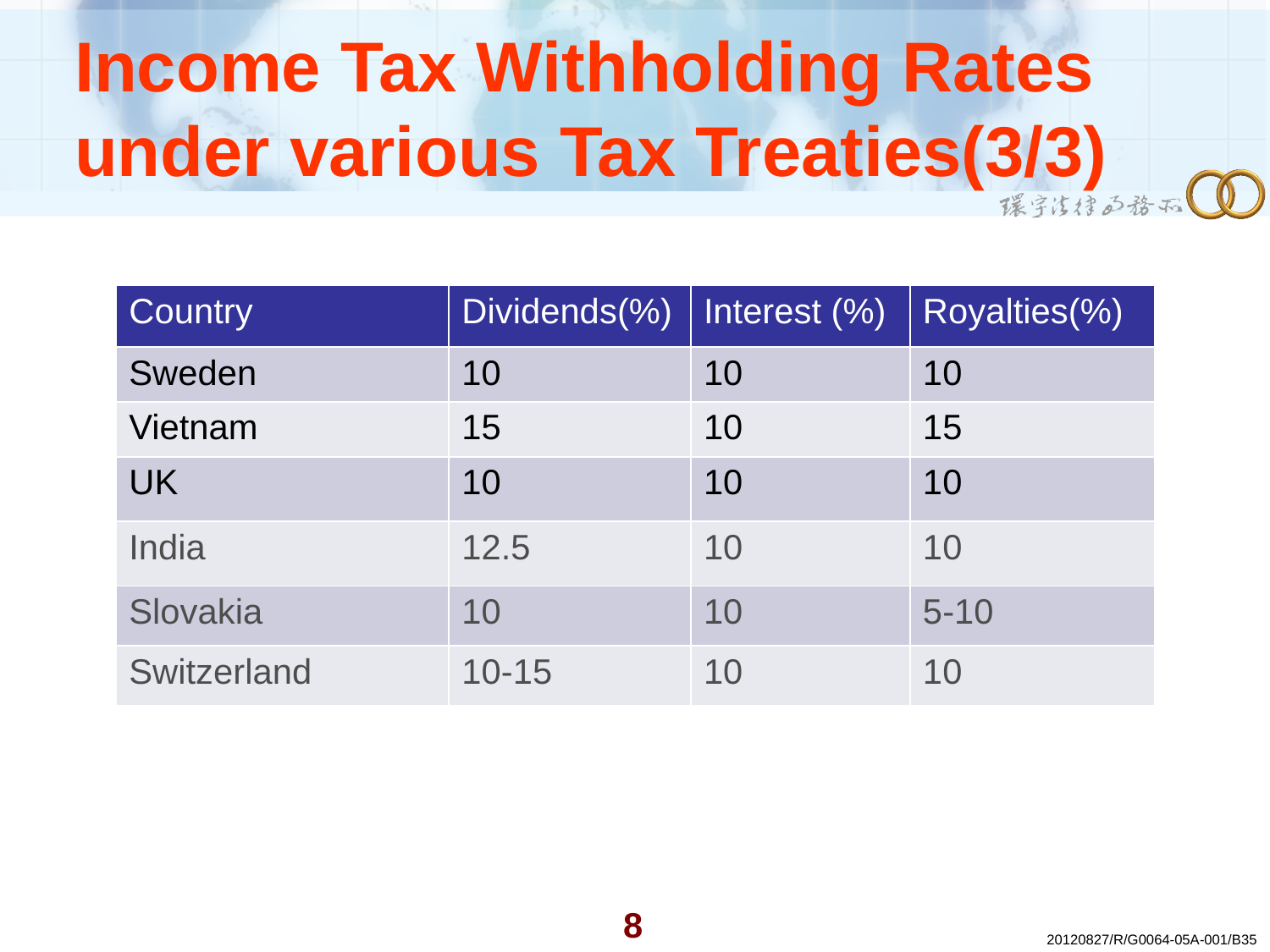

# Income Tax Withholding Rates under various Tax Treaties(3/3)
| Country | Dividends(%) | Interest (%) | Royalties(%) |
| --- | --- | --- | --- |
| Sweden | 10 | 10 | 10 |
| Vietnam | 15 | 10 | 15 |
| UK | 10 | 10 | 10 |
| India | 12.5 | 10 | 10 |
| Slovakia | 10 | 10 | 5-10 |
| Switzerland | 10-15 | 10 | 10 |
8
20120827/R/G0064-05A-001/B35